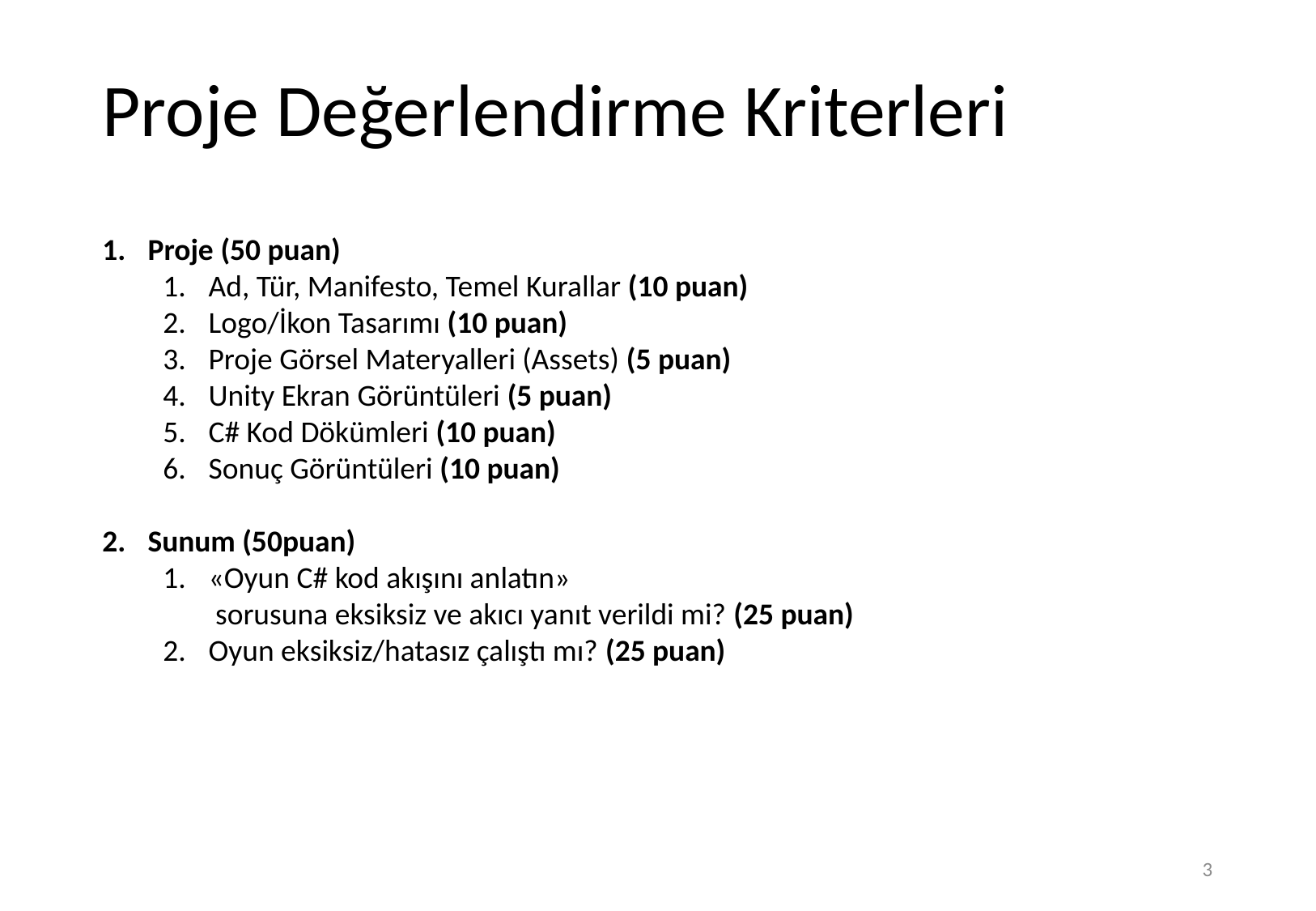

# Proje Değerlendirme Kriterleri
Proje (50 puan)
Ad, Tür, Manifesto, Temel Kurallar (10 puan)
Logo/İkon Tasarımı (10 puan)
Proje Görsel Materyalleri (Assets) (5 puan)
Unity Ekran Görüntüleri (5 puan)
C# Kod Dökümleri (10 puan)
Sonuç Görüntüleri (10 puan)

Sunum (50puan)
«Oyun C# kod akışını anlatın»
 sorusuna eksiksiz ve akıcı yanıt verildi mi? (25 puan)
Oyun eksiksiz/hatasız çalıştı mı? (25 puan)

3